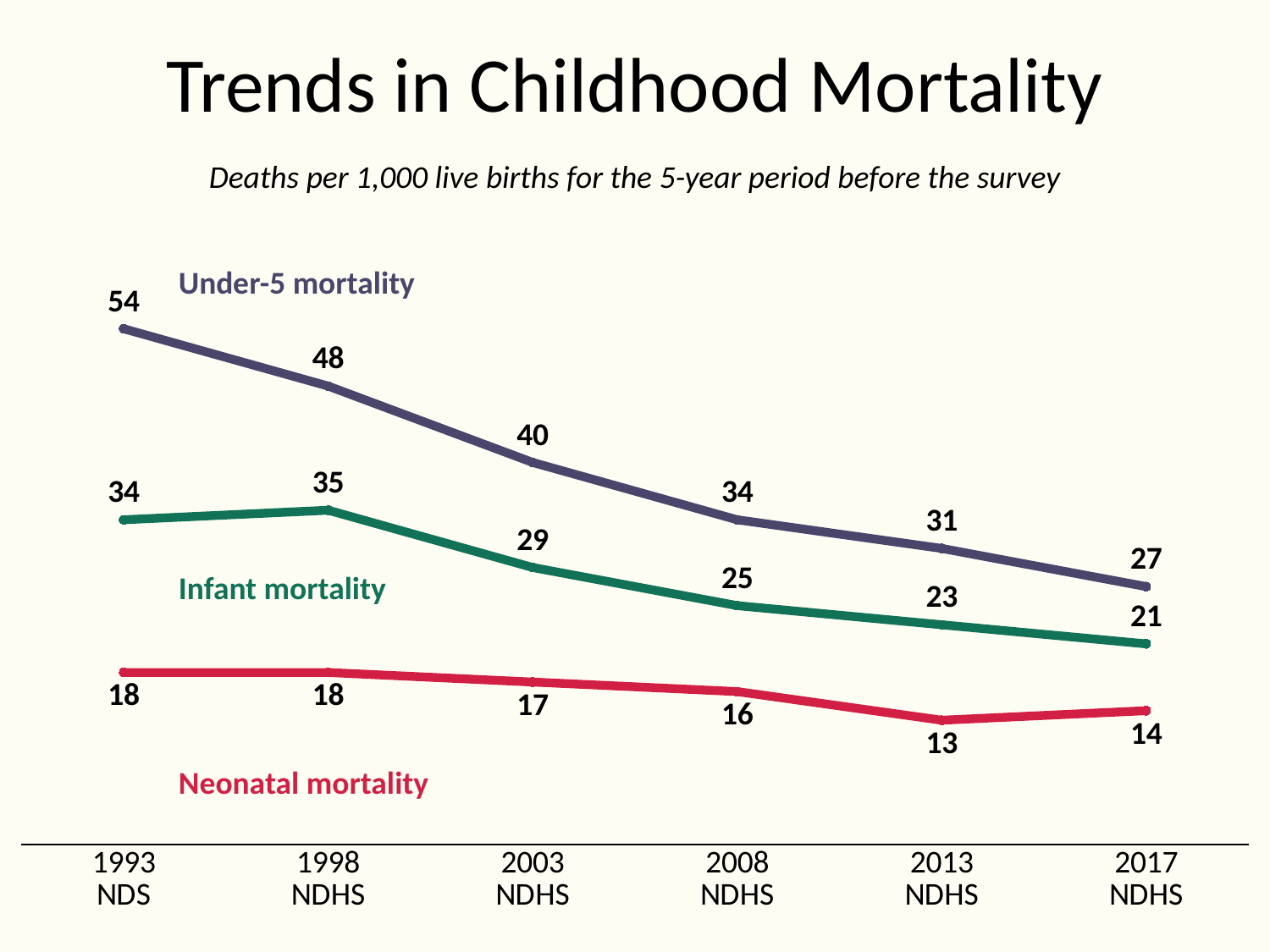

# Trends in Childhood Mortality
Deaths per 1,000 live births for the 5-year period before the survey

### Chart

| Category | Neonatal mortality | Infant mortality | Under-5 mortality |
|---|---|---|---|
| 1993
NDS | 18.0 | 34.0 | 54.0 |
| 1998
NDHS | 18.0 | 35.0 | 48.0 |
| 2003
NDHS | 17.0 | 29.0 | 40.0 |
| 2008
NDHS | 16.0 | 25.0 | 34.0 |
| 2013
NDHS | 13.0 | 23.0 | 31.0 |
| 2017
NDHS | 14.0 | 21.0 | 27.0 |
Under-5 mortality
Infant mortality
Neonatal mortality